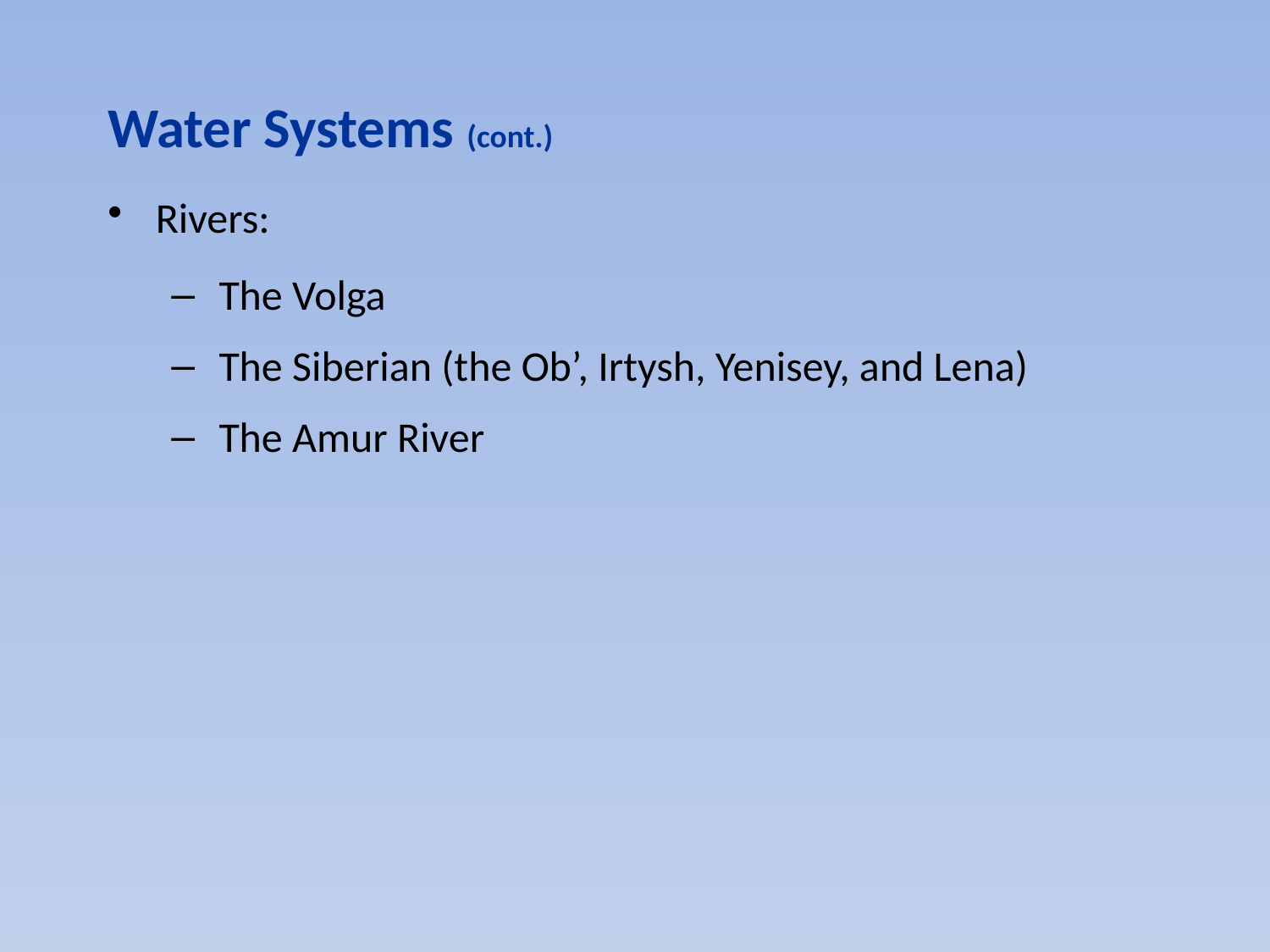

#
Water Systems (cont.)
Rivers:
The Volga
The Siberian (the Ob’, Irtysh, Yenisey, and Lena)
The Amur River